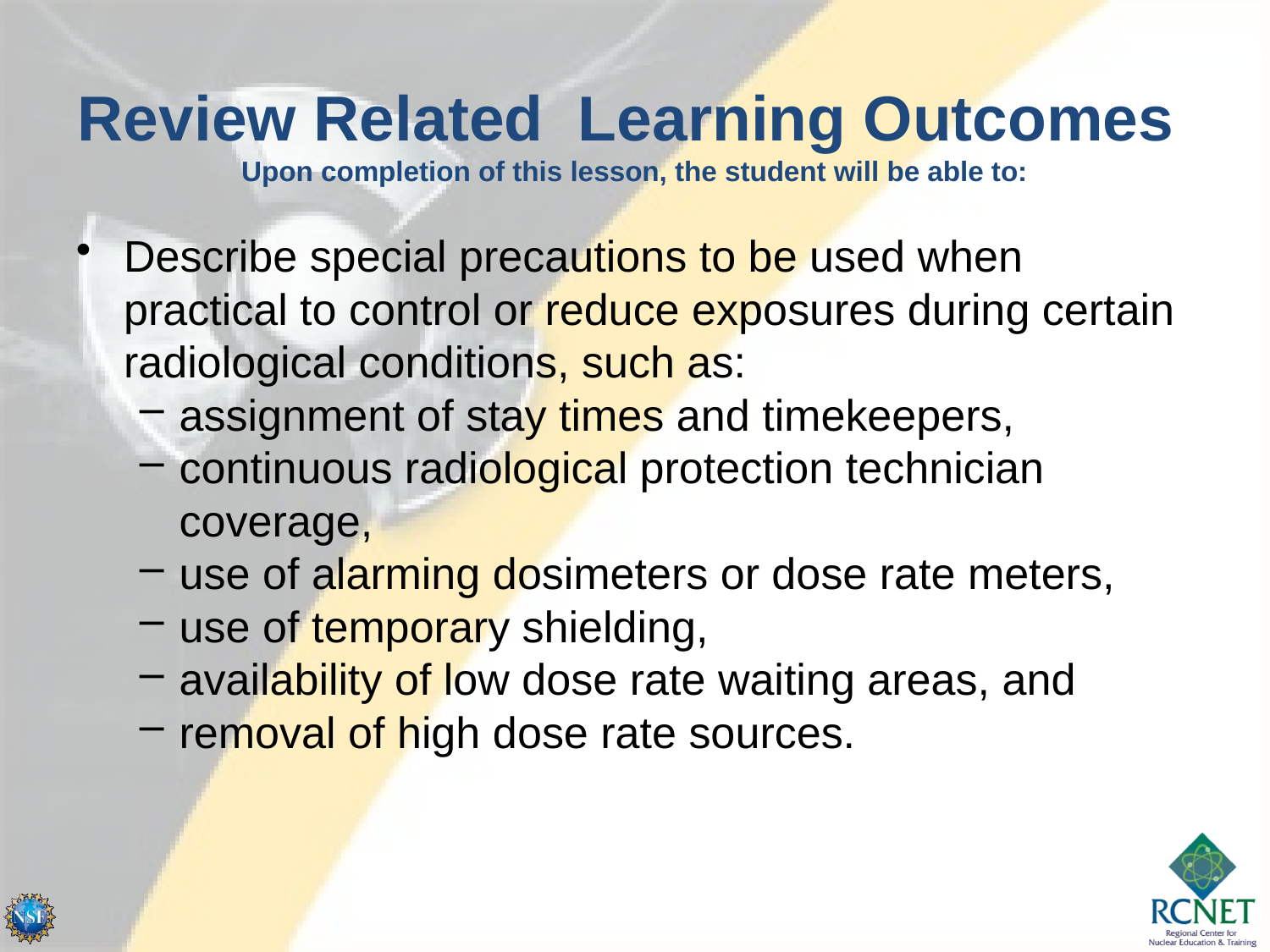

Review Related  Learning Outcomes
Upon completion of this lesson, the student will be able to:

Describe special precautions to be used when practical to control or reduce exposures during certain radiological conditions, such as:
assignment of stay times and timekeepers,
continuous radiological protection technician coverage,
use of alarming dosimeters or dose rate meters,
use of temporary shielding,
availability of low dose rate waiting areas, and
removal of high dose rate sources.